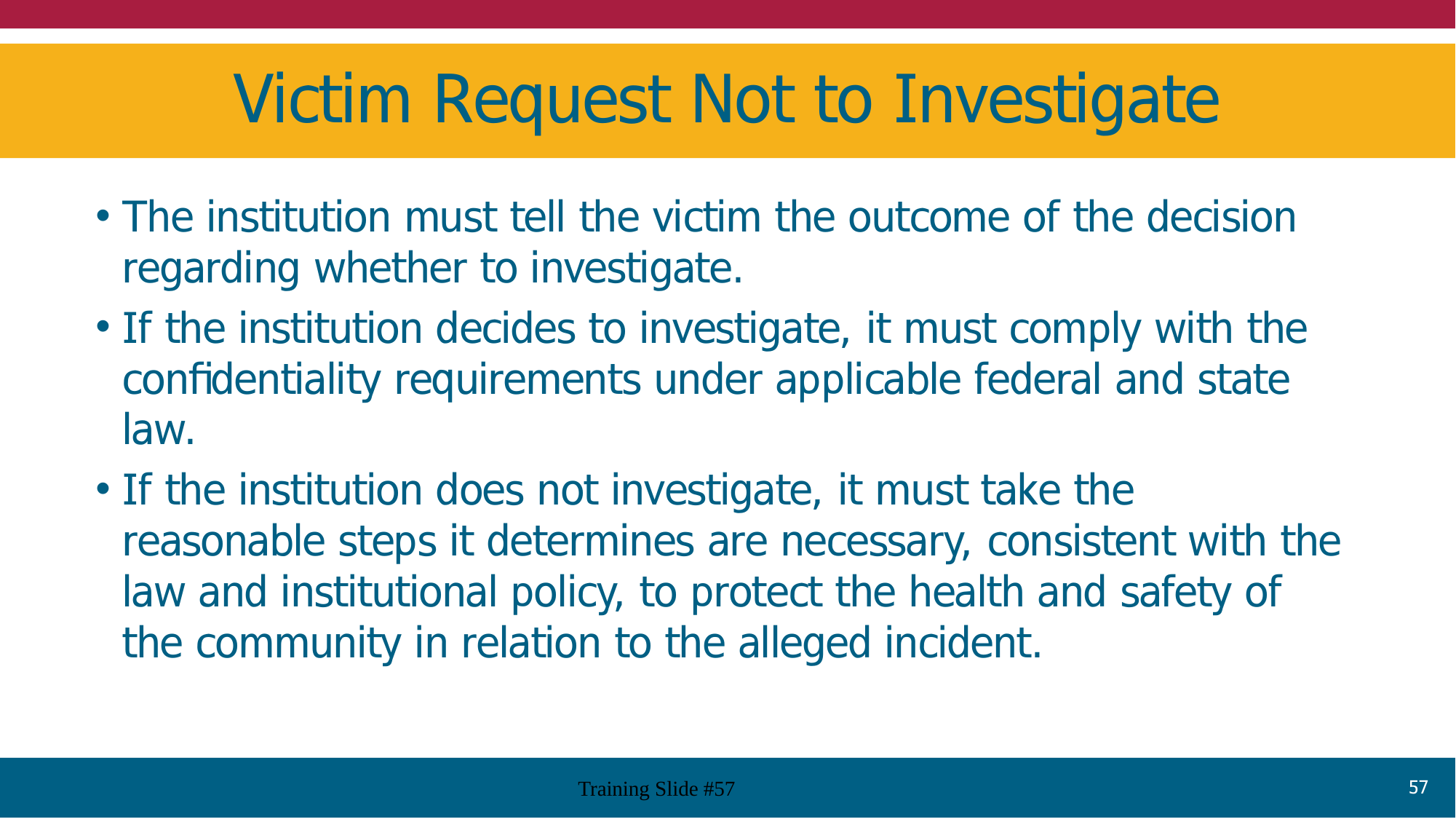

# Victim Request Not to Investigate
The institution must tell the victim the outcome of the decision regarding whether to investigate.
If the institution decides to investigate, it must comply with the confidentiality requirements under applicable federal and state law.
If the institution does not investigate, it must take the reasonable steps it determines are necessary, consistent with the law and institutional policy, to protect the health and safety of the community in relation to the alleged incident.

57
Training Slide #57